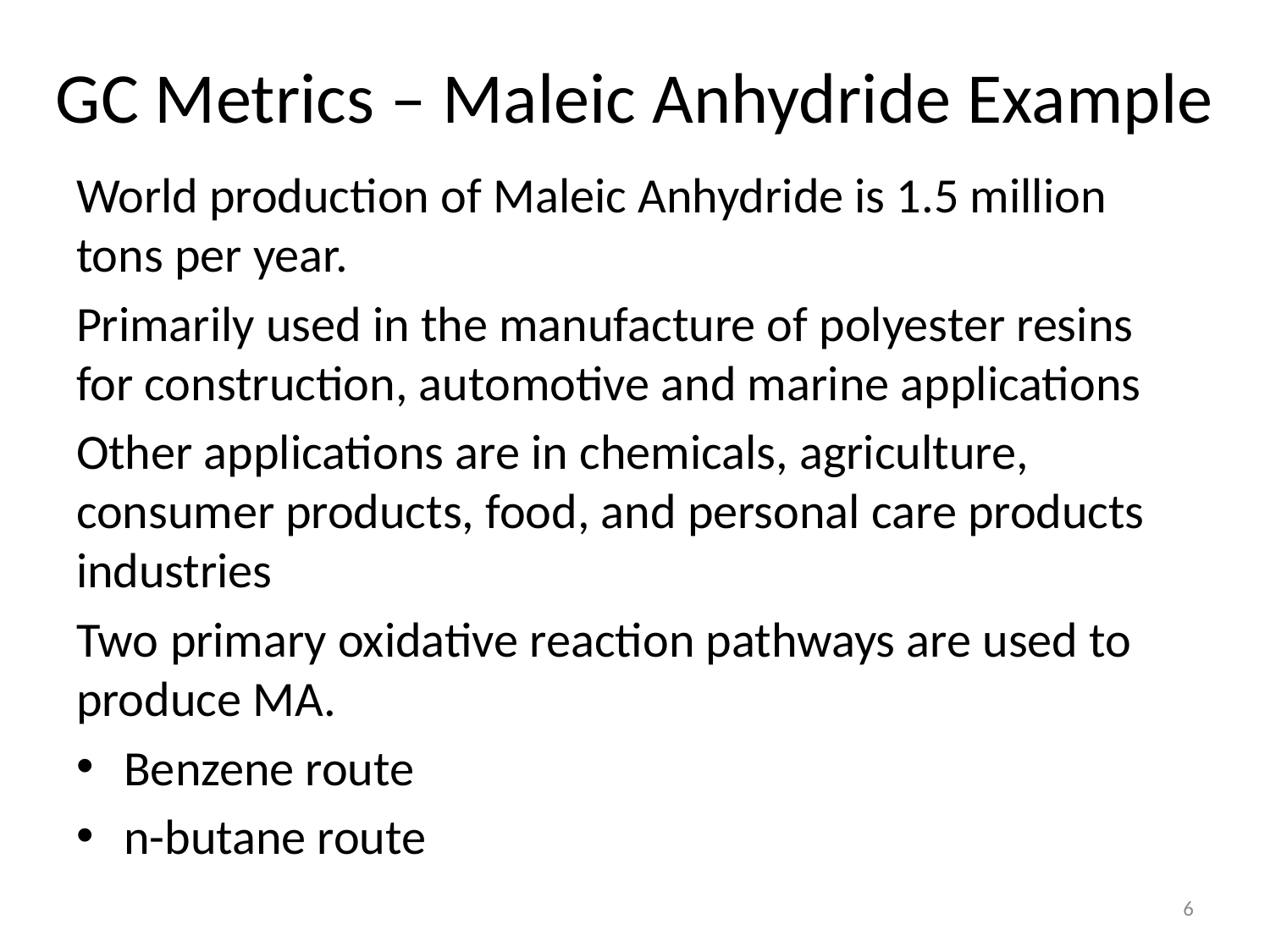

# GC Metrics – Maleic Anhydride Example
World production of Maleic Anhydride is 1.5 million tons per year.
Primarily used in the manufacture of polyester resins for construction, automotive and marine applications
Other applications are in chemicals, agriculture, consumer products, food, and personal care products industries
Two primary oxidative reaction pathways are used to produce MA.
Benzene route
n-butane route

6